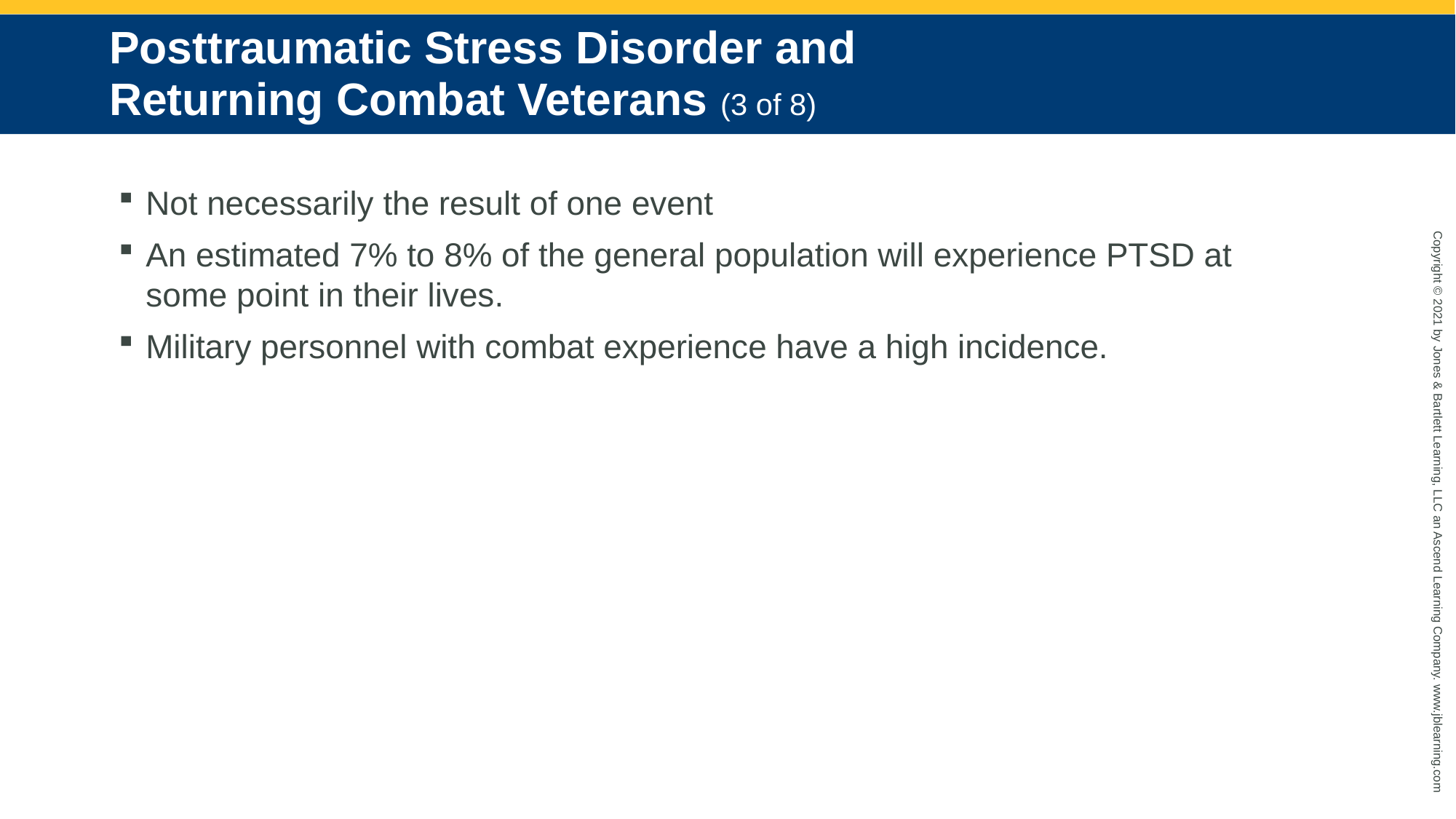

# Posttraumatic Stress Disorder and Returning Combat Veterans (3 of 8)
Not necessarily the result of one event
An estimated 7% to 8% of the general population will experience PTSD at some point in their lives.
Military personnel with combat experience have a high incidence.